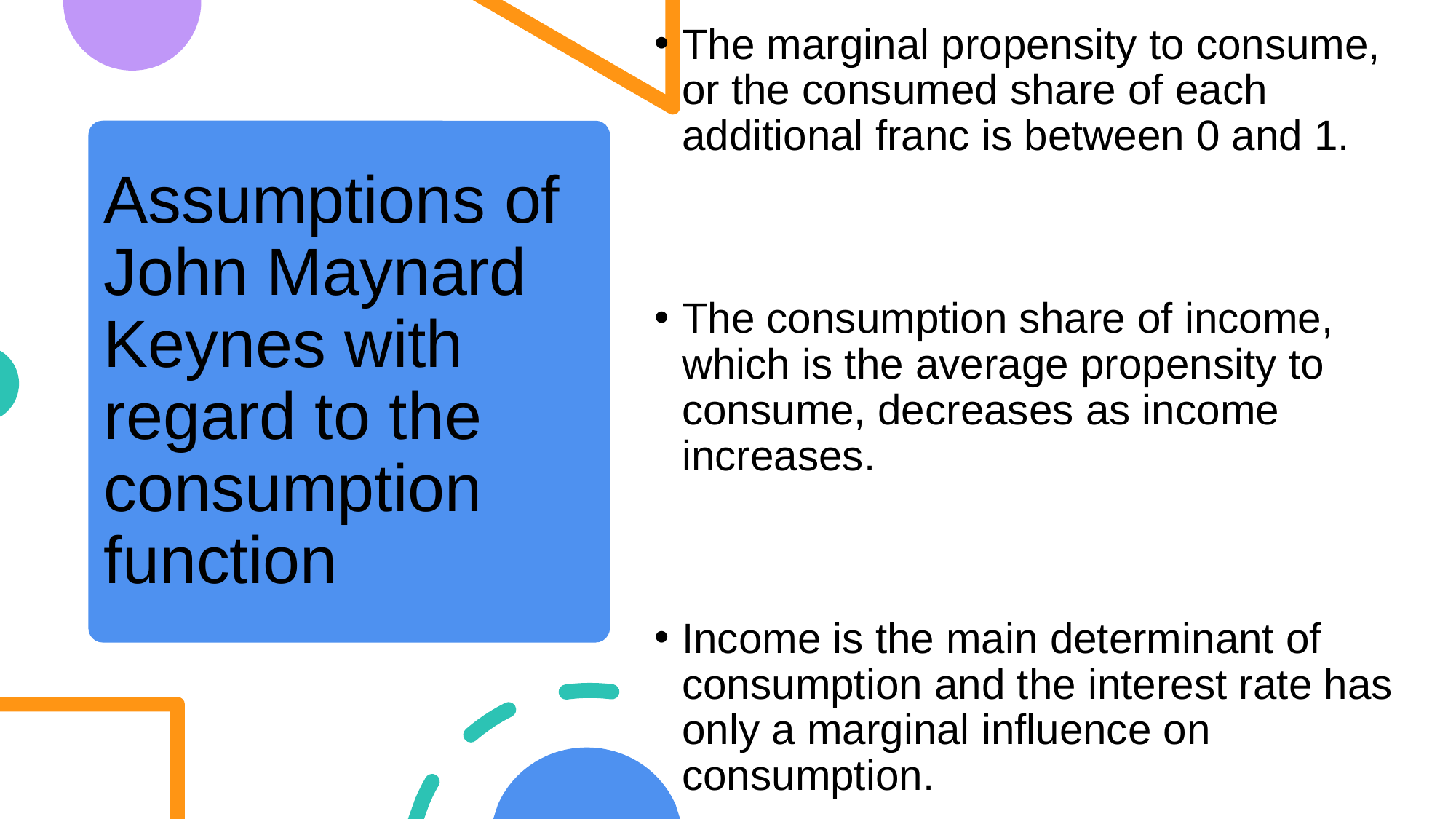

The marginal propensity to consume, or the consumed share of each additional franc is between 0 and 1.

The consumption share of income, which is the average propensity to consume, decreases as income increases.

Income is the main determinant of consumption and the interest rate has only a marginal influence on consumption.

# Assumptions of John Maynard Keynes with regard to the consumption function